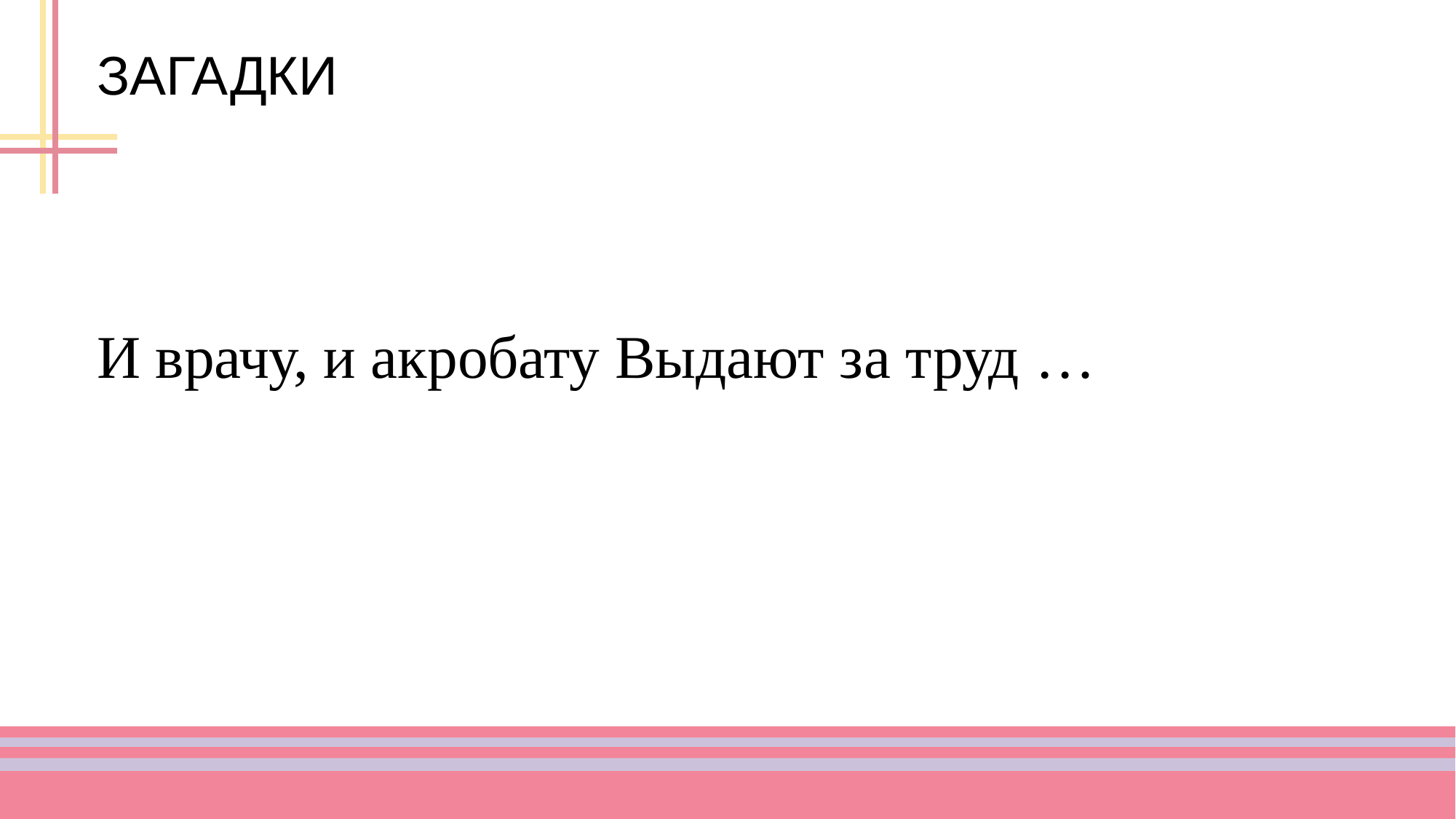

# ЗАГАДКИ

И врачу, и акробату Выдают за труд …
12